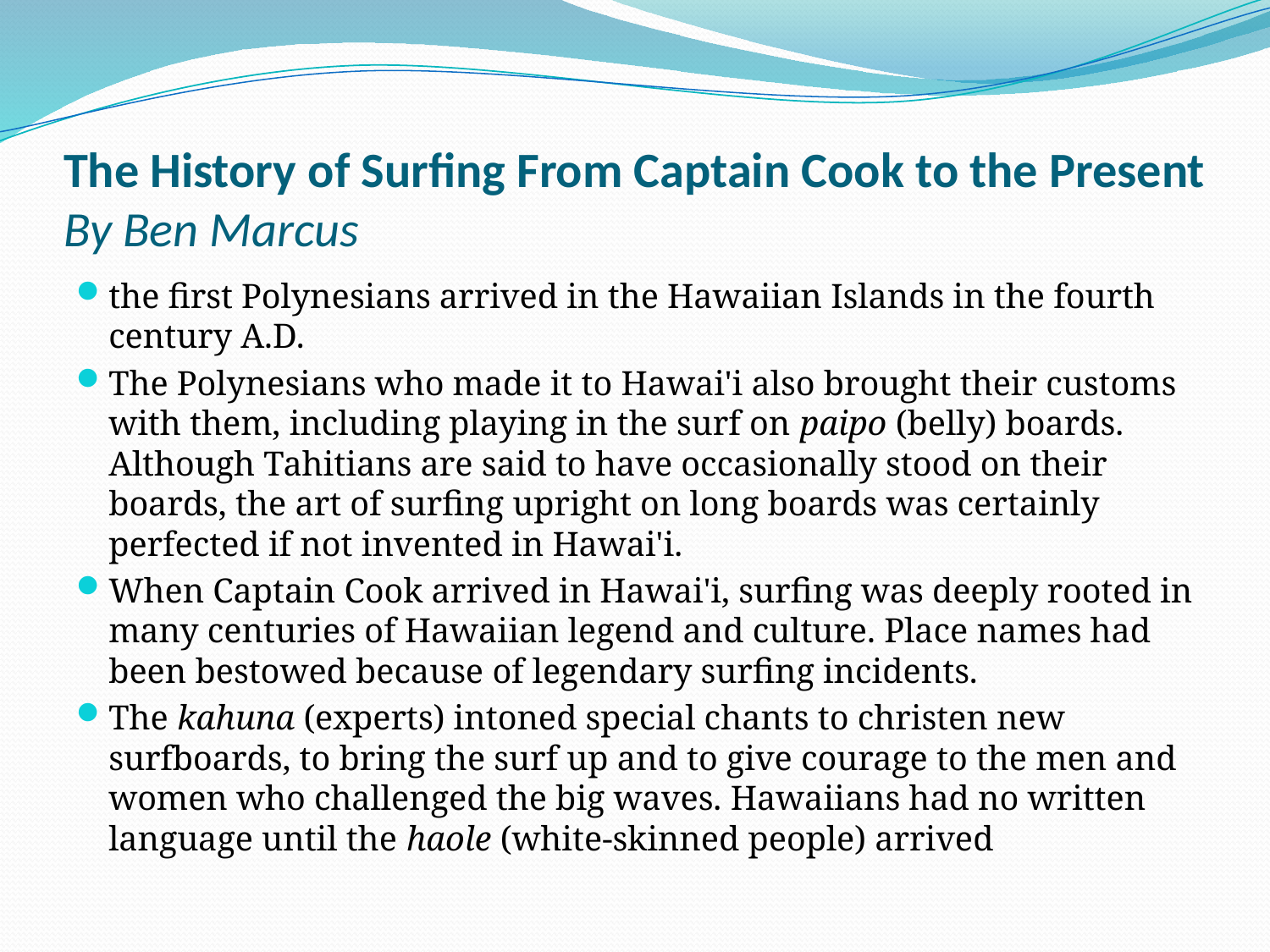

# The History of Surfing From Captain Cook to the Present By Ben Marcus
the first Polynesians arrived in the Hawaiian Islands in the fourth century A.D.
The Polynesians who made it to Hawai'i also brought their customs with them, including playing in the surf on paipo (belly) boards. Although Tahitians are said to have occasionally stood on their boards, the art of surfing upright on long boards was certainly perfected if not invented in Hawai'i.
When Captain Cook arrived in Hawai'i, surfing was deeply rooted in many centuries of Hawaiian legend and culture. Place names had been bestowed because of legendary surfing incidents.
The kahuna (experts) intoned special chants to christen new surfboards, to bring the surf up and to give courage to the men and women who challenged the big waves. Hawaiians had no written language until the haole (white-skinned people) arrived